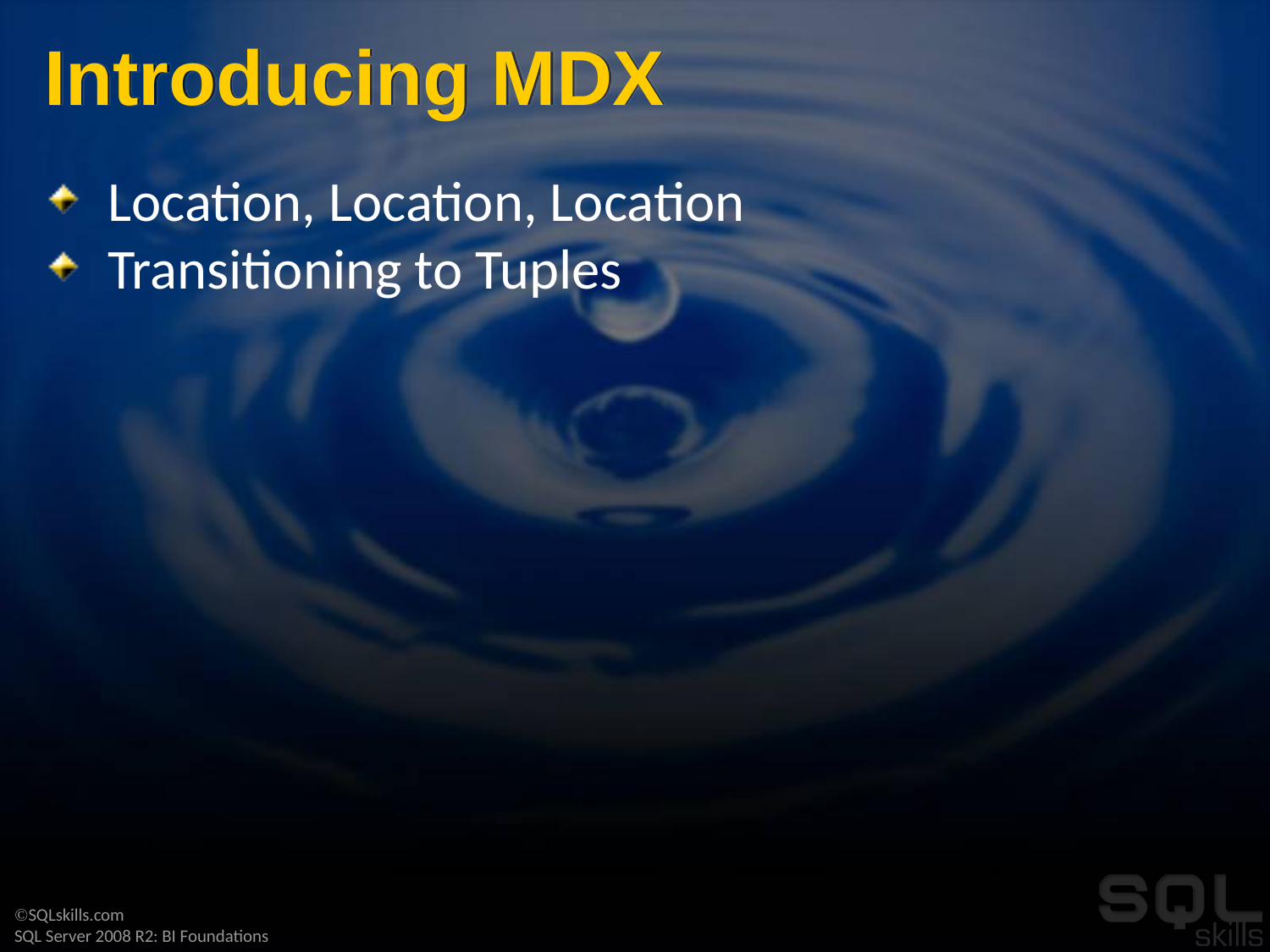

# Introducing MDX
Location, Location, Location
Transitioning to Tuples